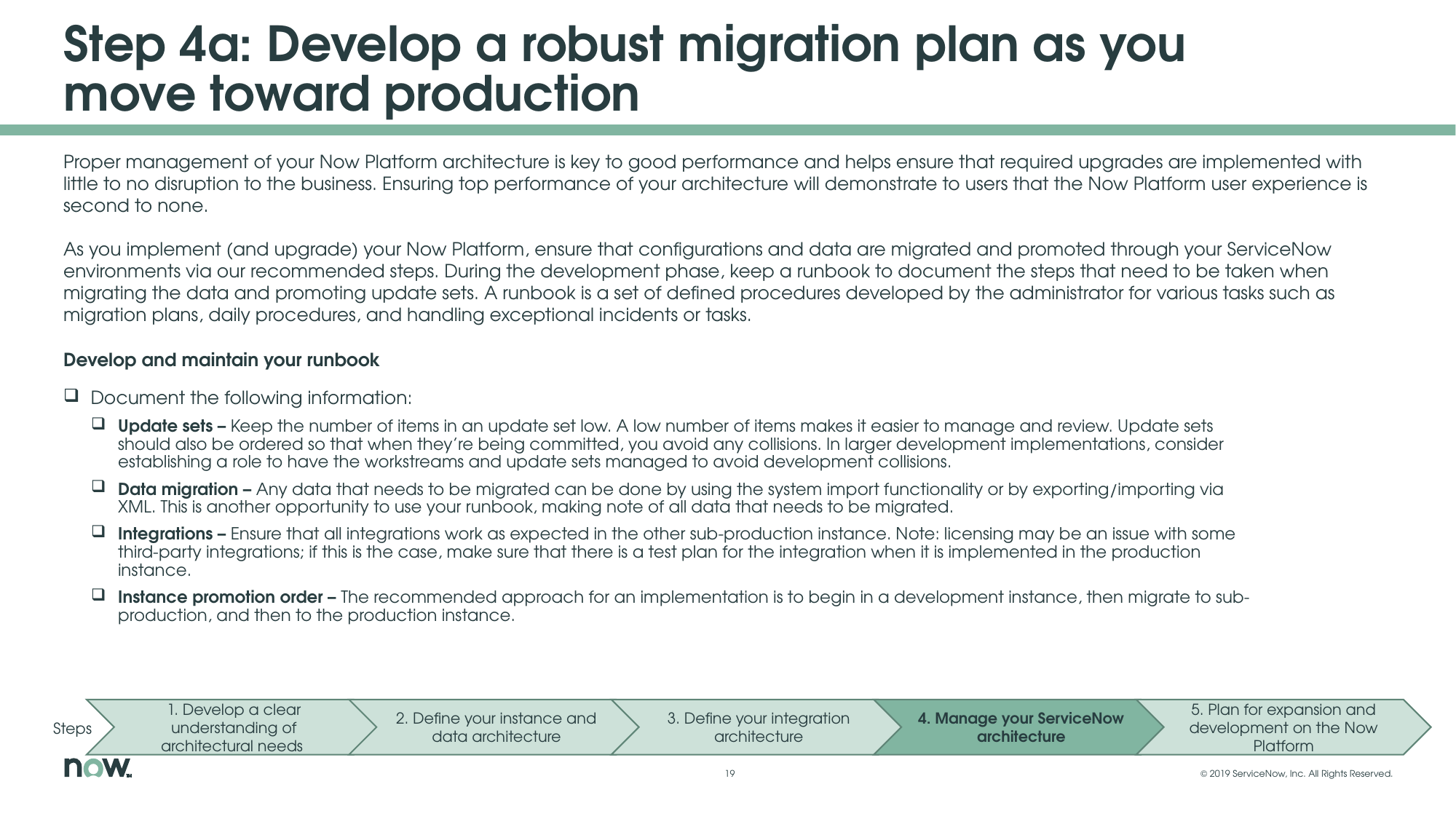

# Step 4a: Develop a robust migration plan as you move toward production

Proper management of your Now Platform architecture is key to good performance and helps ensure that required upgrades are implemented with little to no disruption to the business. Ensuring top performance of your architecture will demonstrate to users that the Now Platform user experience is second to none.

As you implement (and upgrade) your Now Platform, ensure that configurations and data are migrated and promoted through your ServiceNow environments via our recommended steps. During the development phase, keep a runbook to document the steps that need to be taken when migrating the data and promoting update sets. A runbook is a set of defined procedures developed by the administrator for various tasks such as migration plans, daily procedures, and handling exceptional incidents or tasks.
Develop and maintain your runbook
Document the following information:
Update sets – Keep the number of items in an update set low. A low number of items makes it easier to manage and review. Update sets should also be ordered so that when they’re being committed, you avoid any collisions. In larger development implementations, consider establishing a role to have the workstreams and update sets managed to avoid development collisions.
Data migration – Any data that needs to be migrated can be done by using the system import functionality or by exporting/importing via XML. This is another opportunity to use your runbook, making note of all data that needs to be migrated.
Integrations – Ensure that all integrations work as expected in the other sub-production instance. Note: licensing may be an issue with some third-party integrations; if this is the case, make sure that there is a test plan for the integration when it is implemented in the production instance.
Instance promotion order – The recommended approach for an implementation is to begin in a development instance, then migrate to sub-production, and then to the production instance.
1. Develop a clear understanding of architectural needs
2. Define your instance and data architecture
3. Define your integration architecture
4. Manage your ServiceNow architecture
5. Plan for expansion and development on the Now Platform
Steps